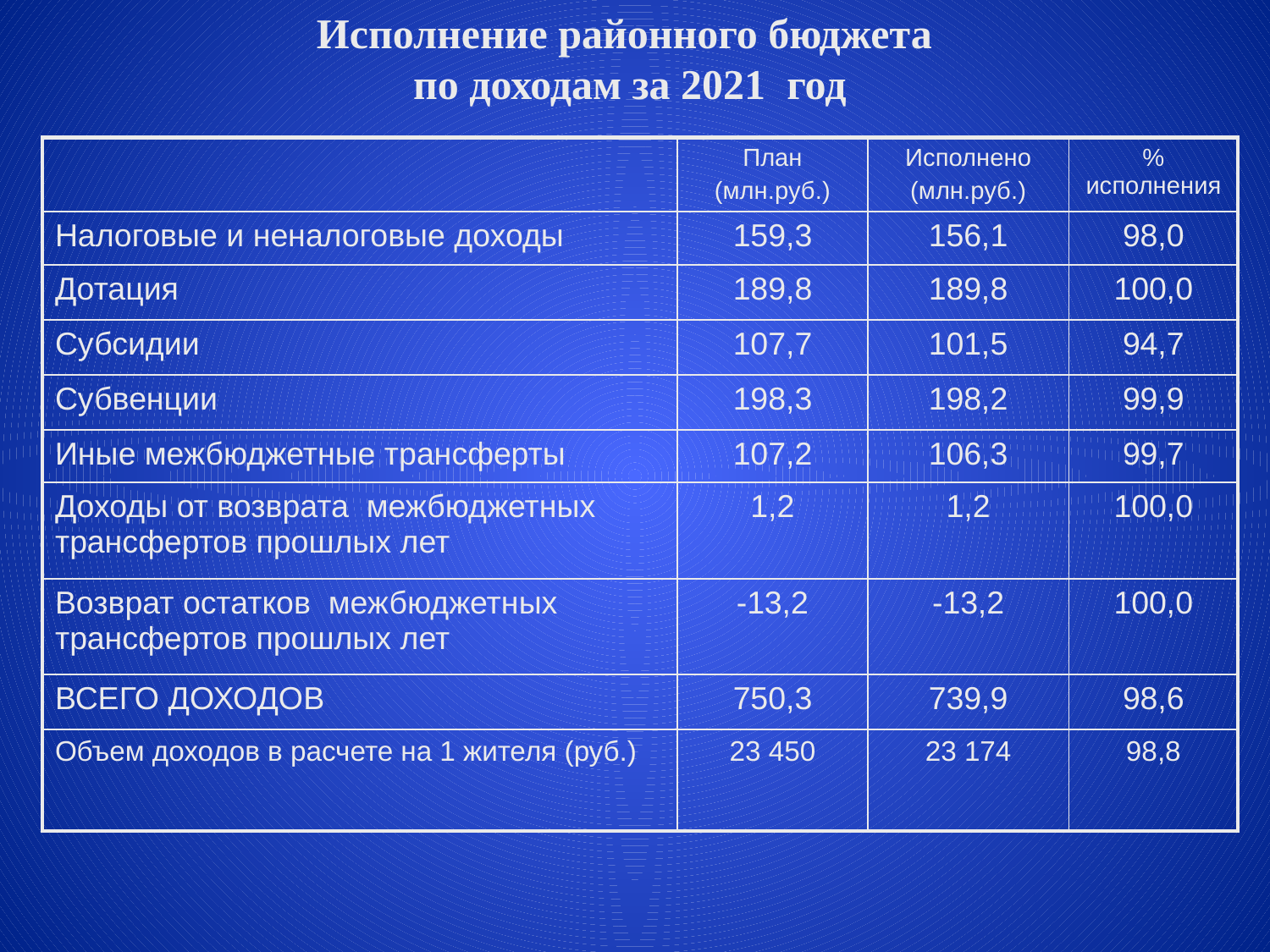

Исполнение районного бюджета
 по доходам за 2021  год
|  | План (млн.руб.) | Исполнено (млн.руб.) | % исполнения |
| --- | --- | --- | --- |
| Налоговые и неналоговые доходы | 159,3 | 156,1 | 98,0 |
| Дотация | 189,8 | 189,8 | 100,0 |
| Субсидии | 107,7 | 101,5 | 94,7 |
| Субвенции | 198,3 | 198,2 | 99,9 |
| Иные межбюджетные трансферты | 107,2 | 106,3 | 99,7 |
| Доходы от возврата межбюджетных трансфертов прошлых лет | 1,2 | 1,2 | 100,0 |
| Возврат остатков межбюджетных трансфертов прошлых лет | -13,2 | -13,2 | 100,0 |
| ВСЕГО ДОХОДОВ | 750,3 | 739,9 | 98,6 |
| Объем доходов в расчете на 1 жителя (руб.) | 23 450 | 23 174 | 98,8 |